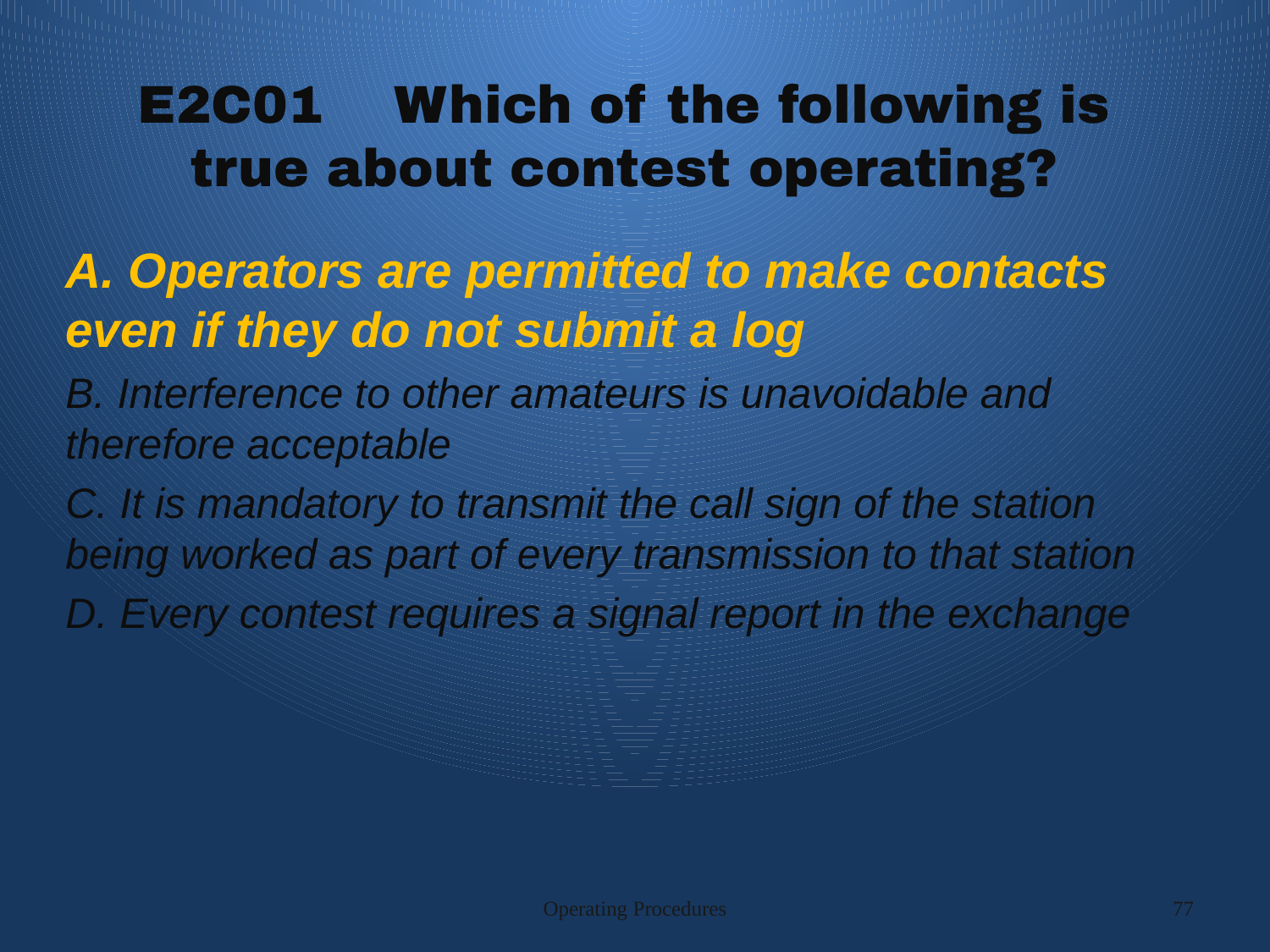

# E2C01    Which of the following is true about contest operating?
A. Operators are permitted to make contacts even if they do not submit a log
B. Interference to other amateurs is unavoidable and therefore acceptable
C. It is mandatory to transmit the call sign of the station being worked as part of every transmission to that station
D. Every contest requires a signal report in the exchange
Operating Procedures
77